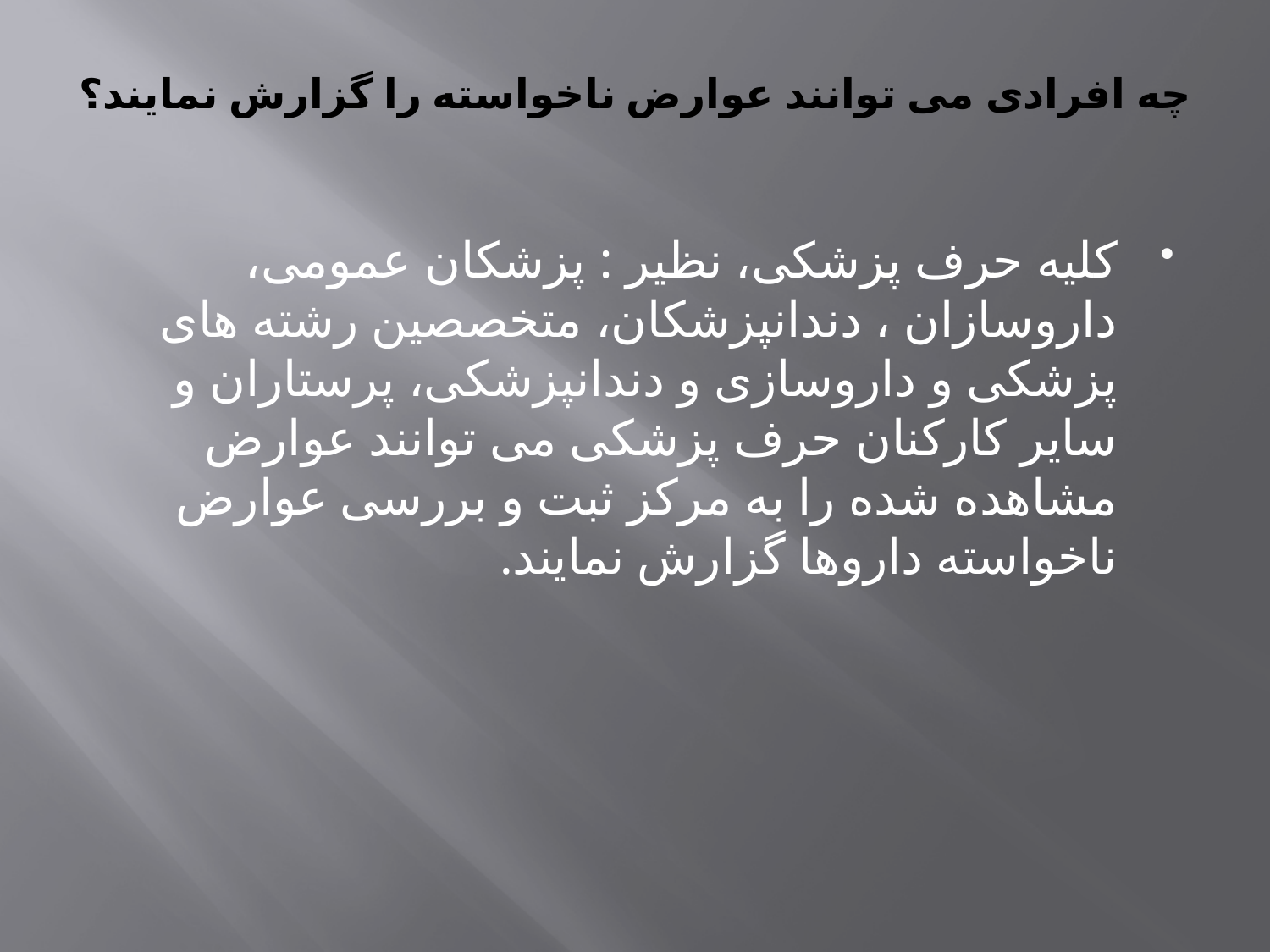

# چه افرادی می توانند عوارض ناخواسته را گزارش نمایند؟
کلیه حرف پزشکی، نظیر : پزشکان عمومی، داروسازان ، دندانپزشکان، متخصصین رشته های پزشکی و داروسازی و دندانپزشکی، پرستاران و سایر کارکنان حرف پزشکی می توانند عوارض مشاهده شده را به مرکز ثبت و بررسی عوارض ناخواسته داروها گزارش نمایند.